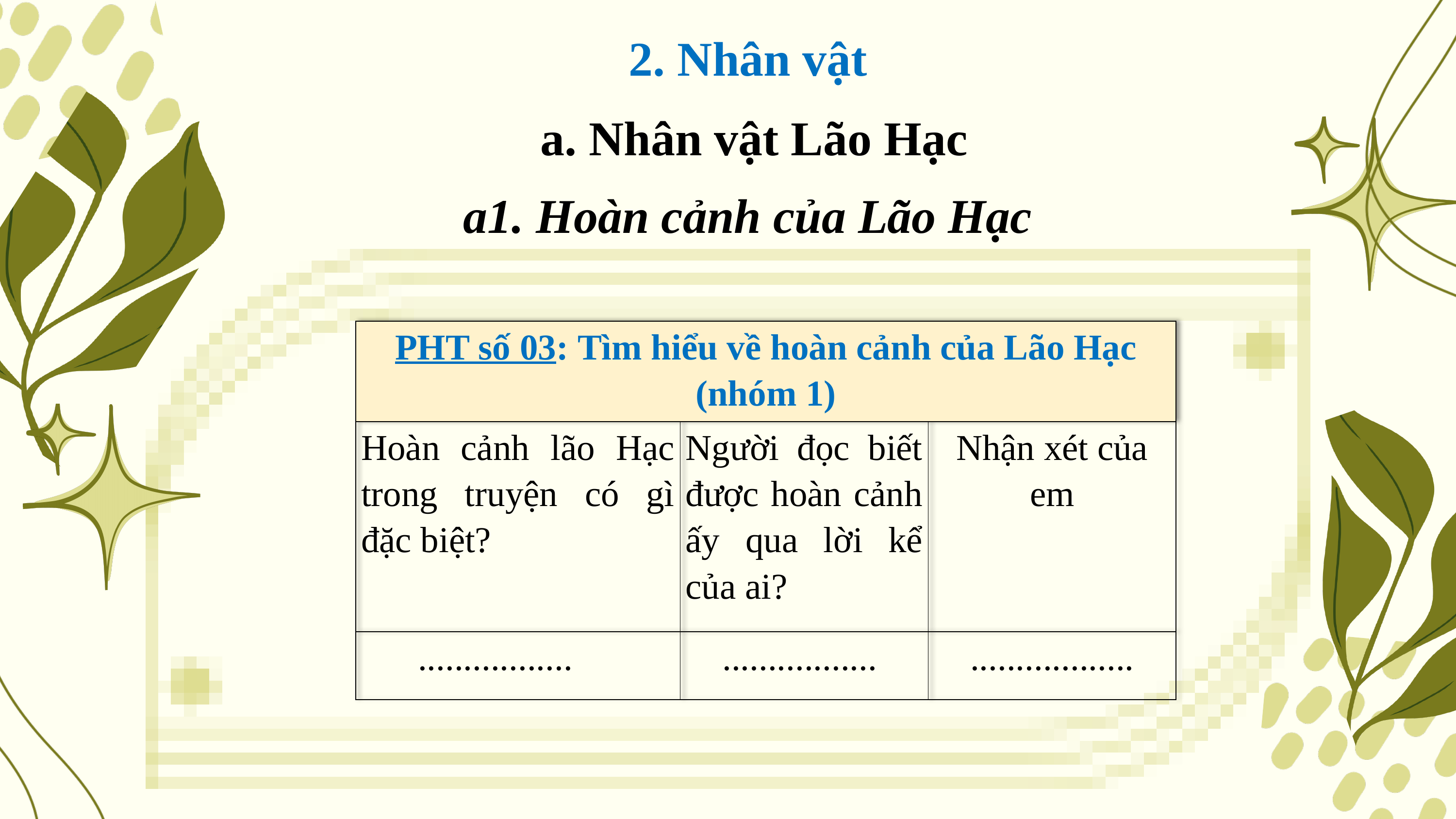

2. Nhân vật

a. Nhân vật Lão Hạc

a1. Hoàn cảnh của Lão Hạc

| PHT số 03: Tìm hiểu về hoàn cảnh của Lão Hạc (nhóm 1) |  |  |
| --- | --- | --- |
| Hoàn cảnh lão Hạc trong truyện có gì đặc biệt? | Người đọc biết được hoàn cảnh ấy qua lời kể của ai? | Nhận xét của em |
| ................. | ................. | .................. |